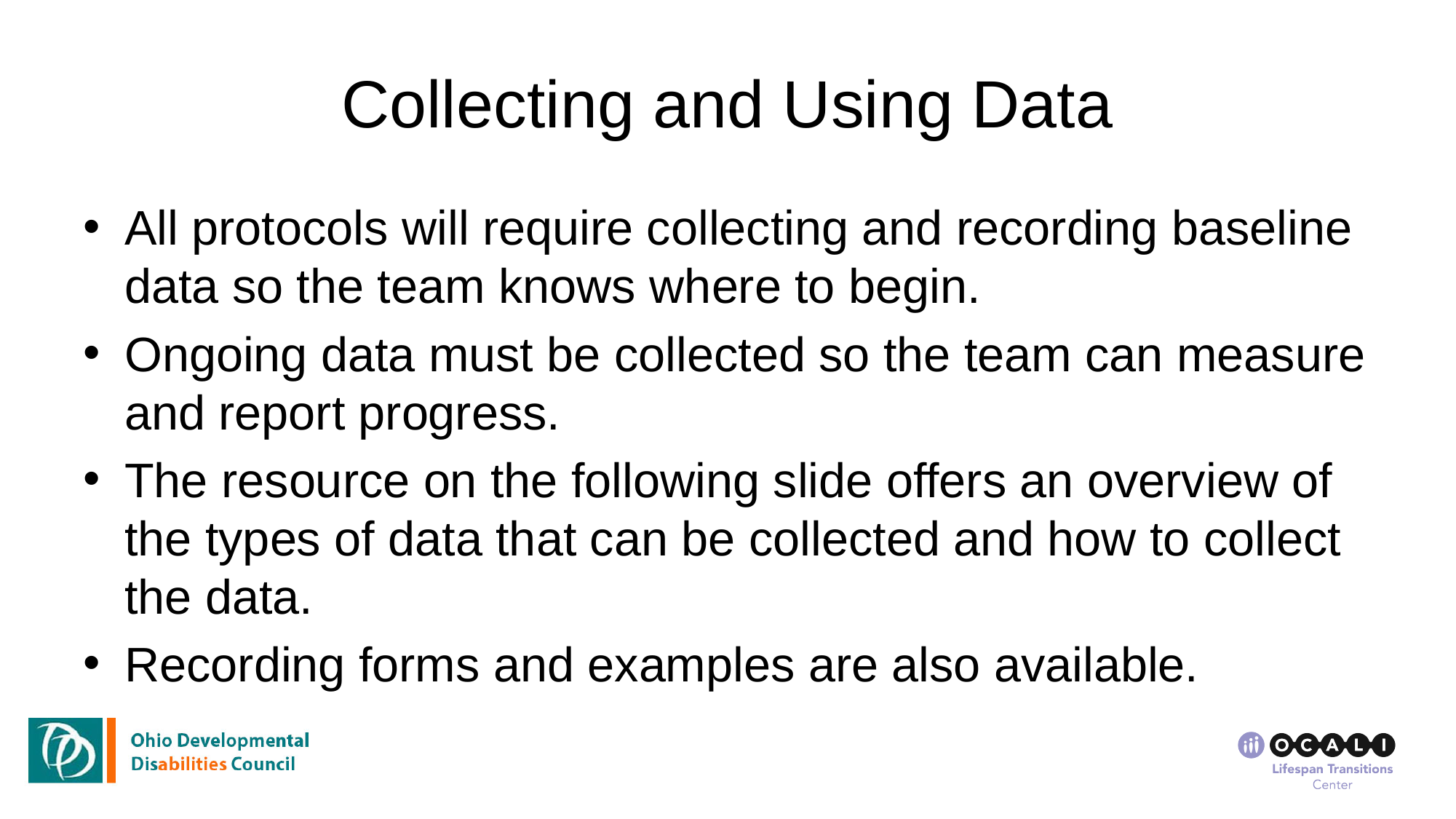

# Collecting and Using Data
All protocols will require collecting and recording baseline data so the team knows where to begin.
Ongoing data must be collected so the team can measure and report progress.
The resource on the following slide offers an overview of the types of data that can be collected and how to collect the data.
Recording forms and examples are also available.